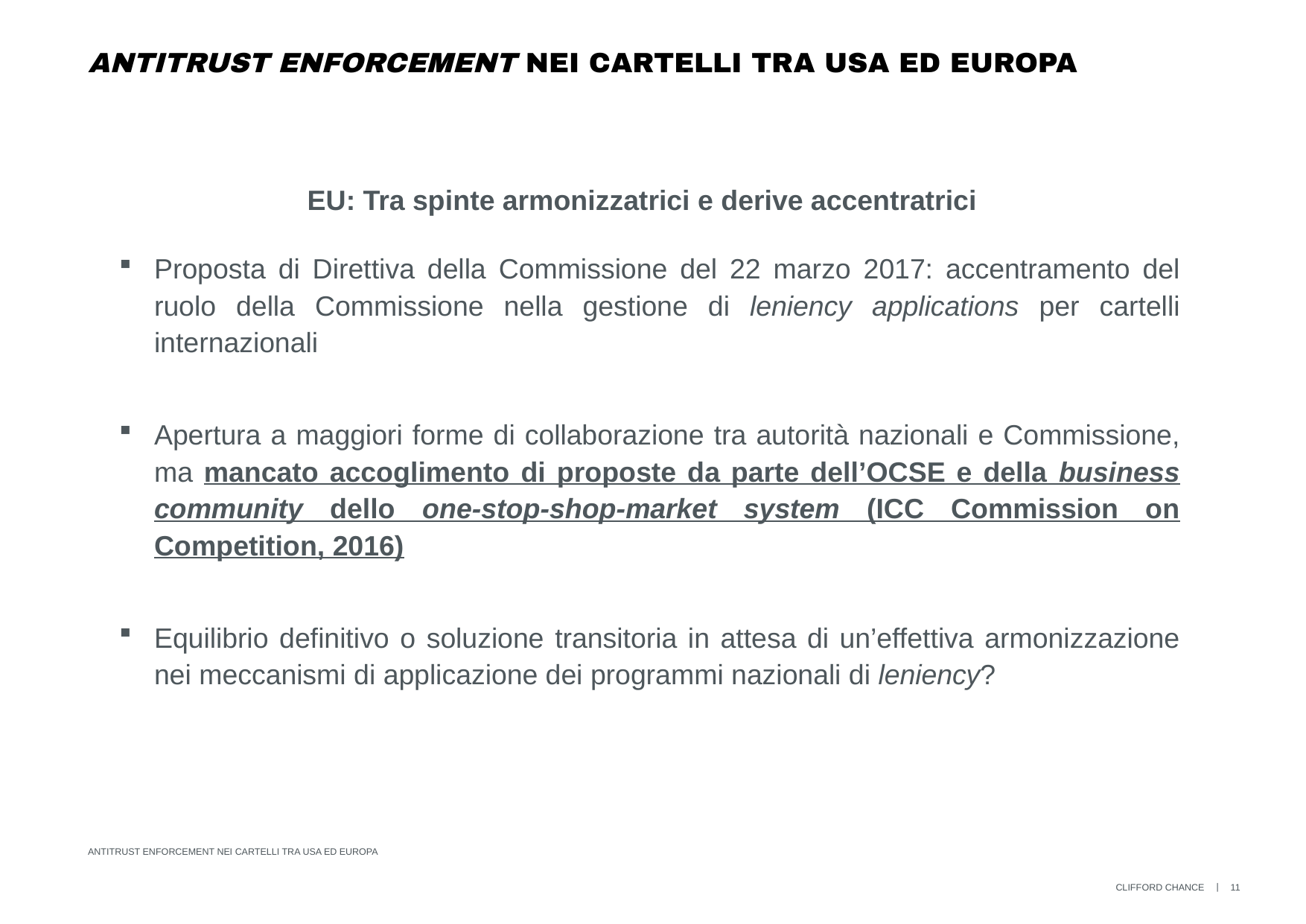

# Antitrust Enforcement NEI CARTELLI tra usa ed europa

EU: Tra spinte armonizzatrici e derive accentratrici
Proposta di Direttiva della Commissione del 22 marzo 2017: accentramento del ruolo della Commissione nella gestione di leniency applications per cartelli internazionali

Apertura a maggiori forme di collaborazione tra autorità nazionali e Commissione, ma mancato accoglimento di proposte da parte dell’OCSE e della business community dello one-stop-shop-market system (ICC Commission on Competition, 2016)

Equilibrio definitivo o soluzione transitoria in attesa di un’effettiva armonizzazione nei meccanismi di applicazione dei programmi nazionali di leniency?
ANTITRUST ENFORCEMENT NEI CARTELLI TRA USA ED EUROPA

11